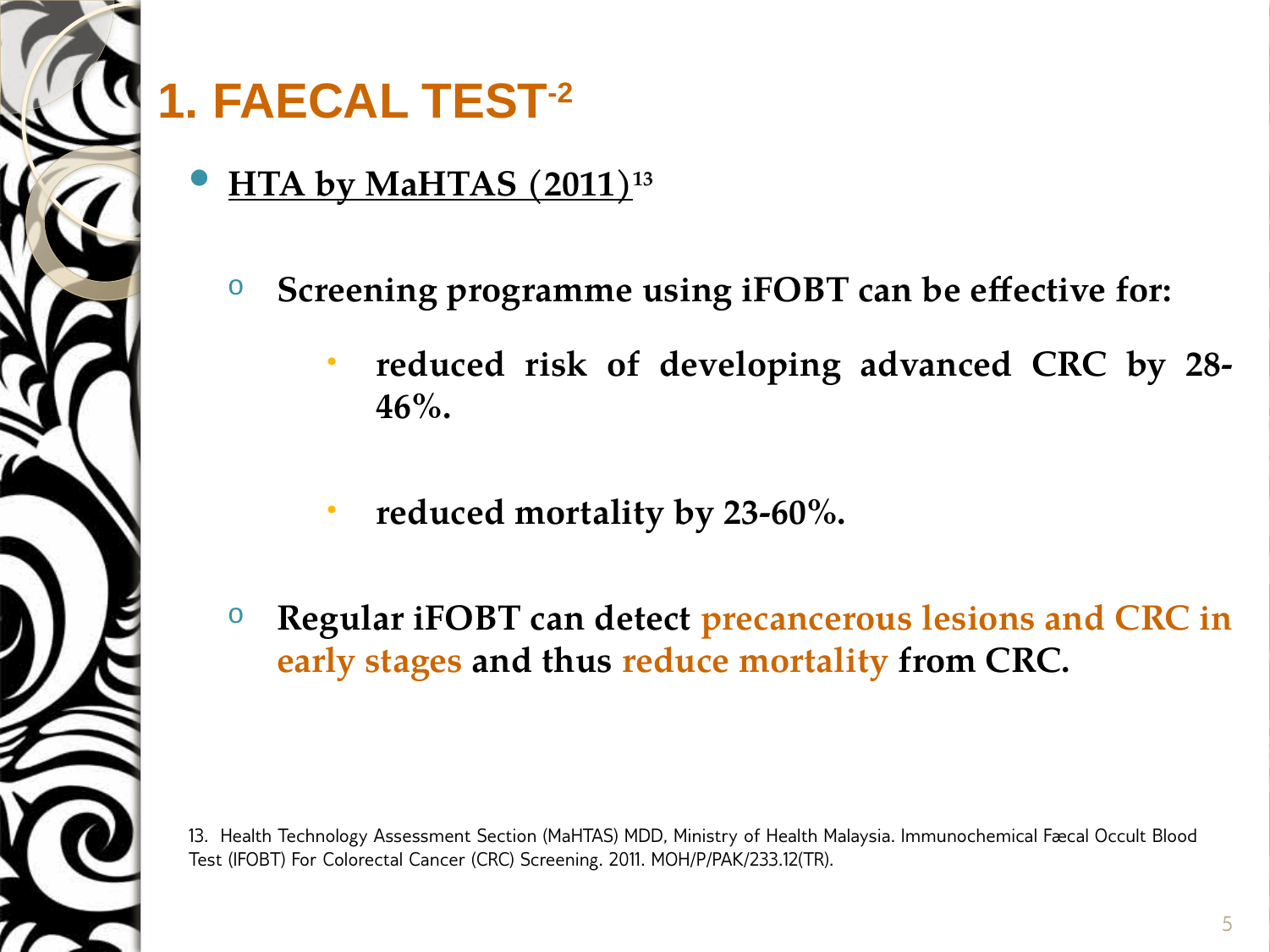

1. FAECAL TEST-2
HTA by MaHTAS (2011)13
Screening programme using iFOBT can be effective for:
reduced risk of developing advanced CRC by 28-46%.
reduced mortality by 23-60%.
Regular iFOBT can detect precancerous lesions and CRC in early stages and thus reduce mortality from CRC.

13.  Health Technology Assessment Section (MaHTAS) MDD, Ministry of Health Malaysia. Immunochemical Faecal Occult Blood Test (IFOBT) For Colorectal Cancer (CRC) Screening. 2011. MOH/P/PAK/233.12(TR).
5